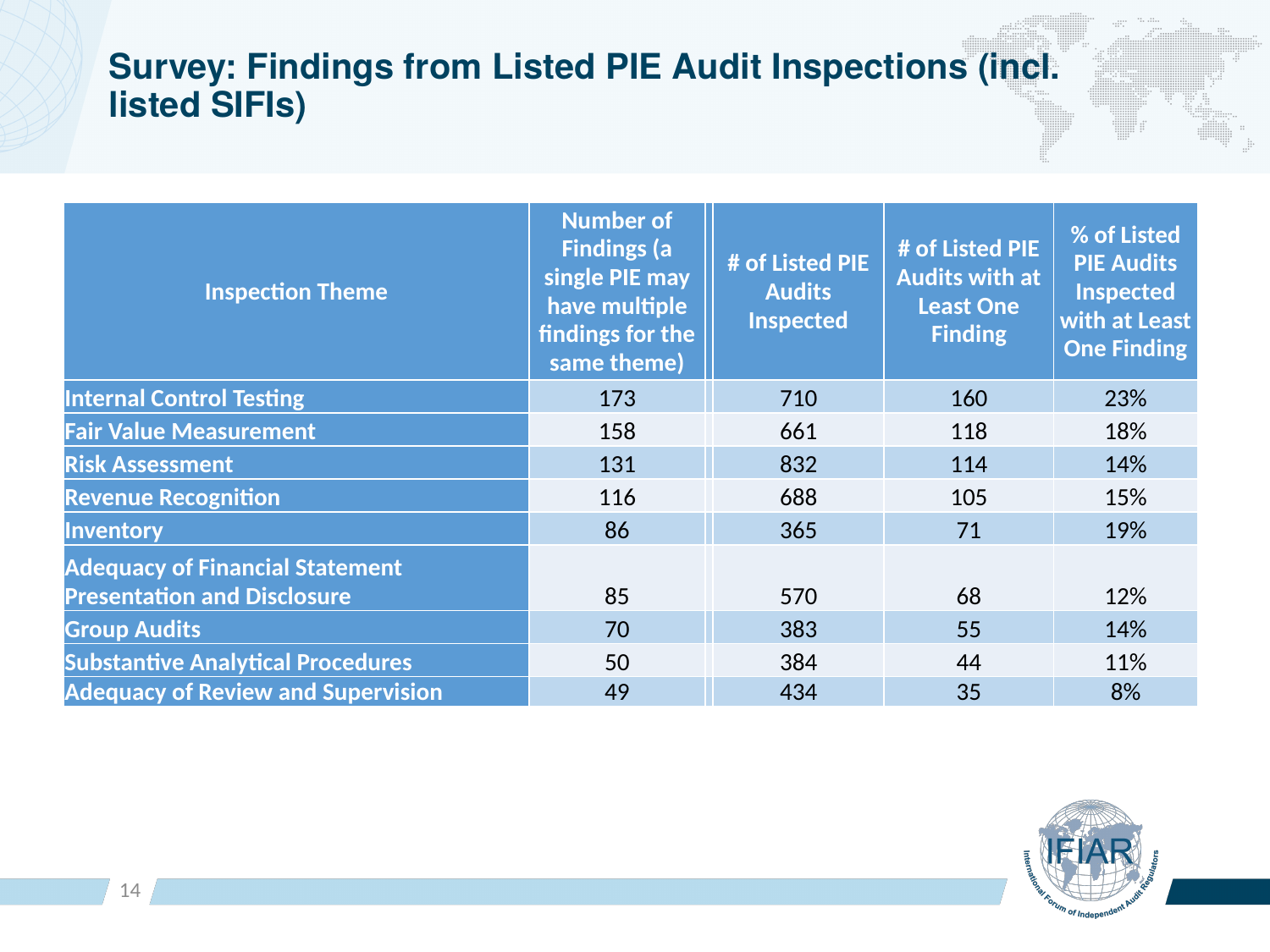

# Survey: Findings from Listed PIE Audit Inspections (incl. listed SIFIs)
| Inspection Theme | Number of Findings (a single PIE may have multiple findings for the same theme) |  | # of Listed PIE Audits Inspected | # of Listed PIE Audits with at Least One Finding | % of Listed PIE Audits Inspected with at Least One Finding |
| --- | --- | --- | --- | --- | --- |
| Internal Control Testing | 173 |  | 710 | 160 | 23% |
| Fair Value Measurement | 158 |  | 661 | 118 | 18% |
| Risk Assessment | 131 |  | 832 | 114 | 14% |
| Revenue Recognition | 116 |  | 688 | 105 | 15% |
| Inventory | 86 |  | 365 | 71 | 19% |
| Adequacy of Financial Statement Presentation and Disclosure | 85 |  | 570 | 68 | 12% |
| Group Audits | 70 |  | 383 | 55 | 14% |
| Substantive Analytical Procedures | 50 |  | 384 | 44 | 11% |
| Adequacy of Review and Supervision | 49 |  | 434 | 35 | 8% |